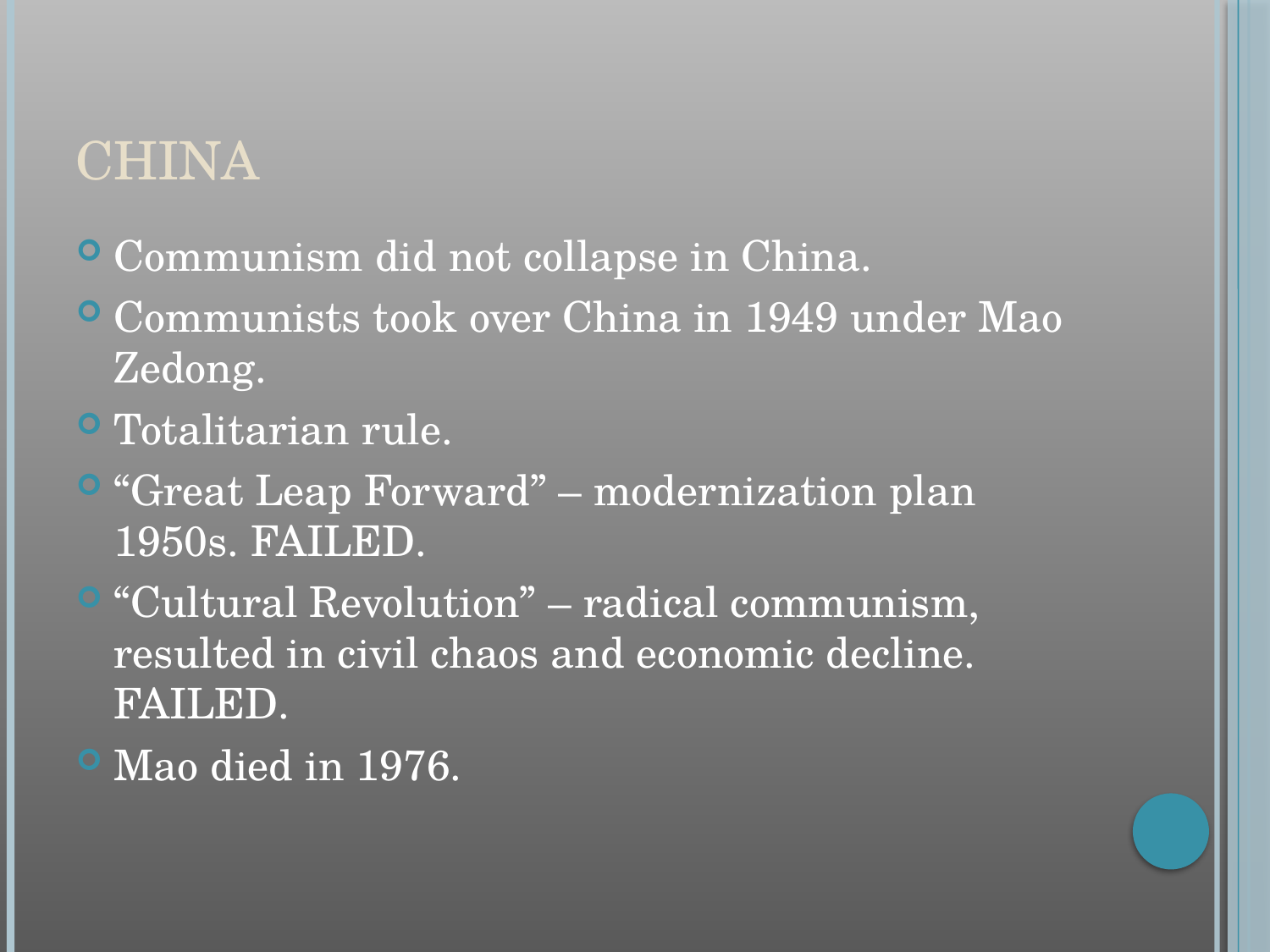

# China
Communism did not collapse in China.
Communists took over China in 1949 under Mao Zedong.
Totalitarian rule.
“Great Leap Forward” – modernization plan 1950s. FAILED.
“Cultural Revolution” – radical communism, resulted in civil chaos and economic decline. FAILED.
Mao died in 1976.